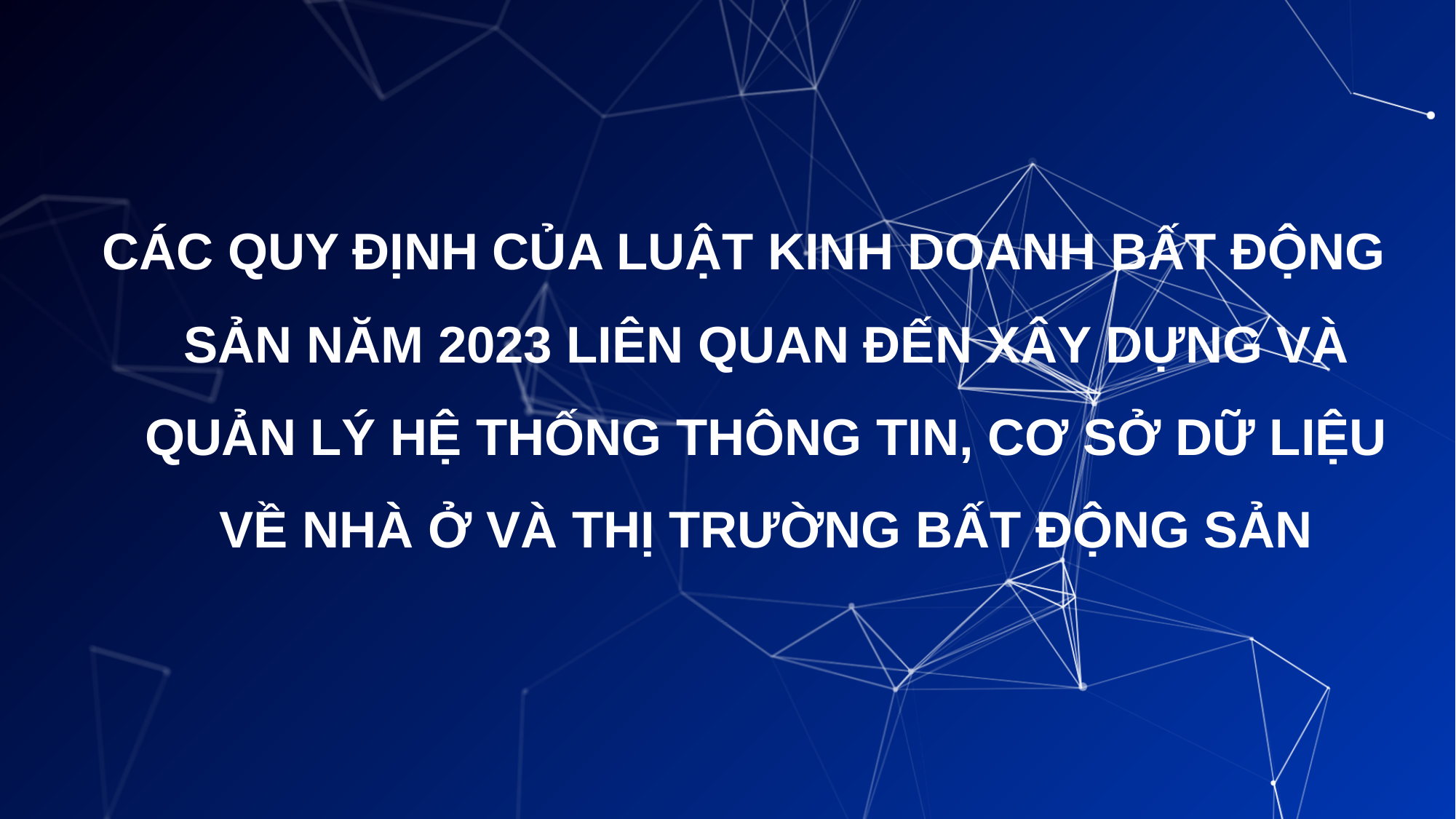

CÁC QUY ĐỊNH CỦA LUẬT KINH DOANH BẤT ĐỘNG SẢN NĂM 2023 LIÊN QUAN ĐẾN XÂY DỰNG VÀ QUẢN LÝ HỆ THỐNG THÔNG TIN, CƠ SỞ DỮ LIỆU VỀ NHÀ Ở VÀ THỊ TRƯỜNG BẤT ĐỘNG SẢN